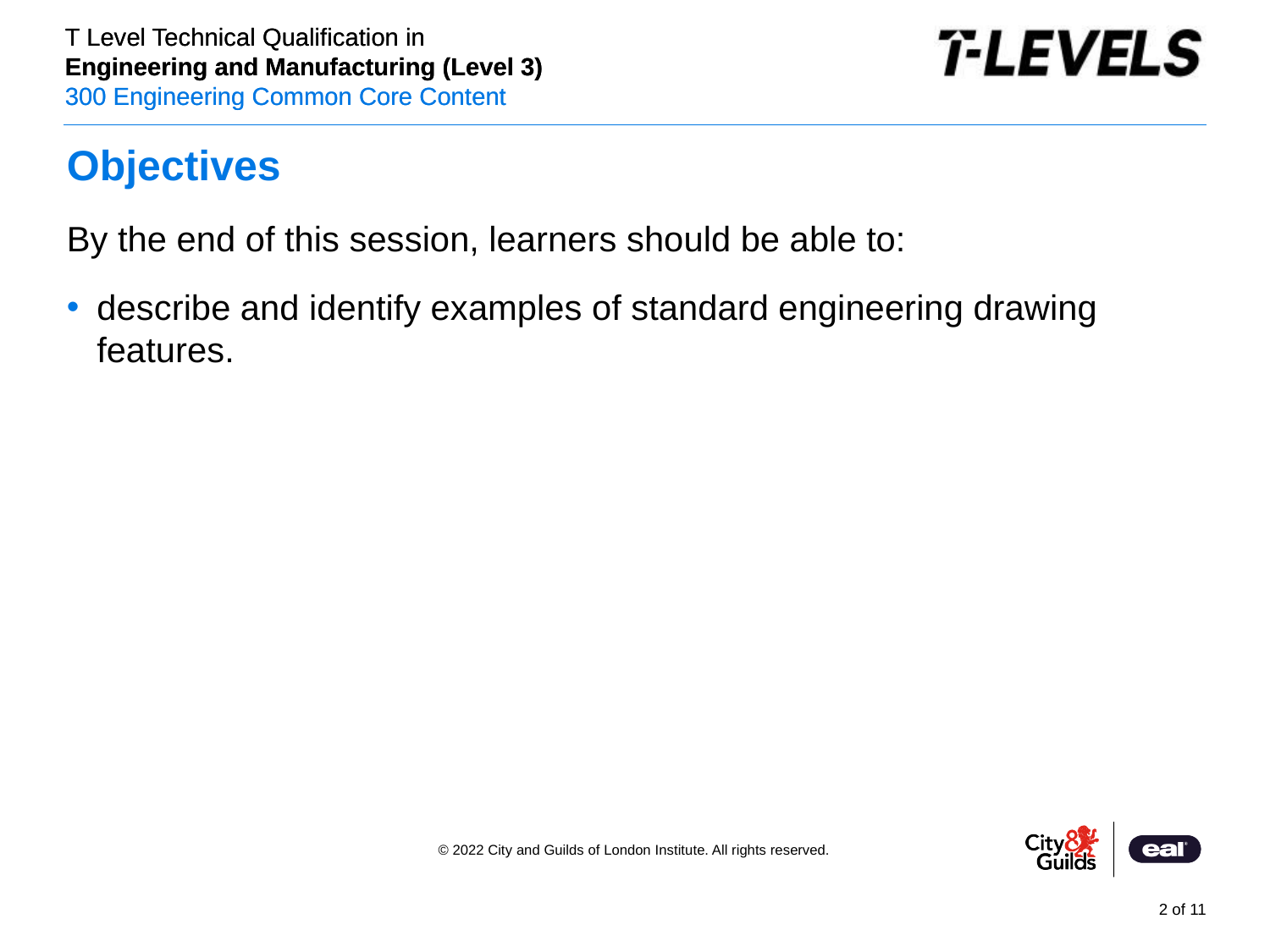

Objectives
By the end of this session, learners should be able to:
describe and identify examples of standard engineering drawing features.

PowerPoint presentation